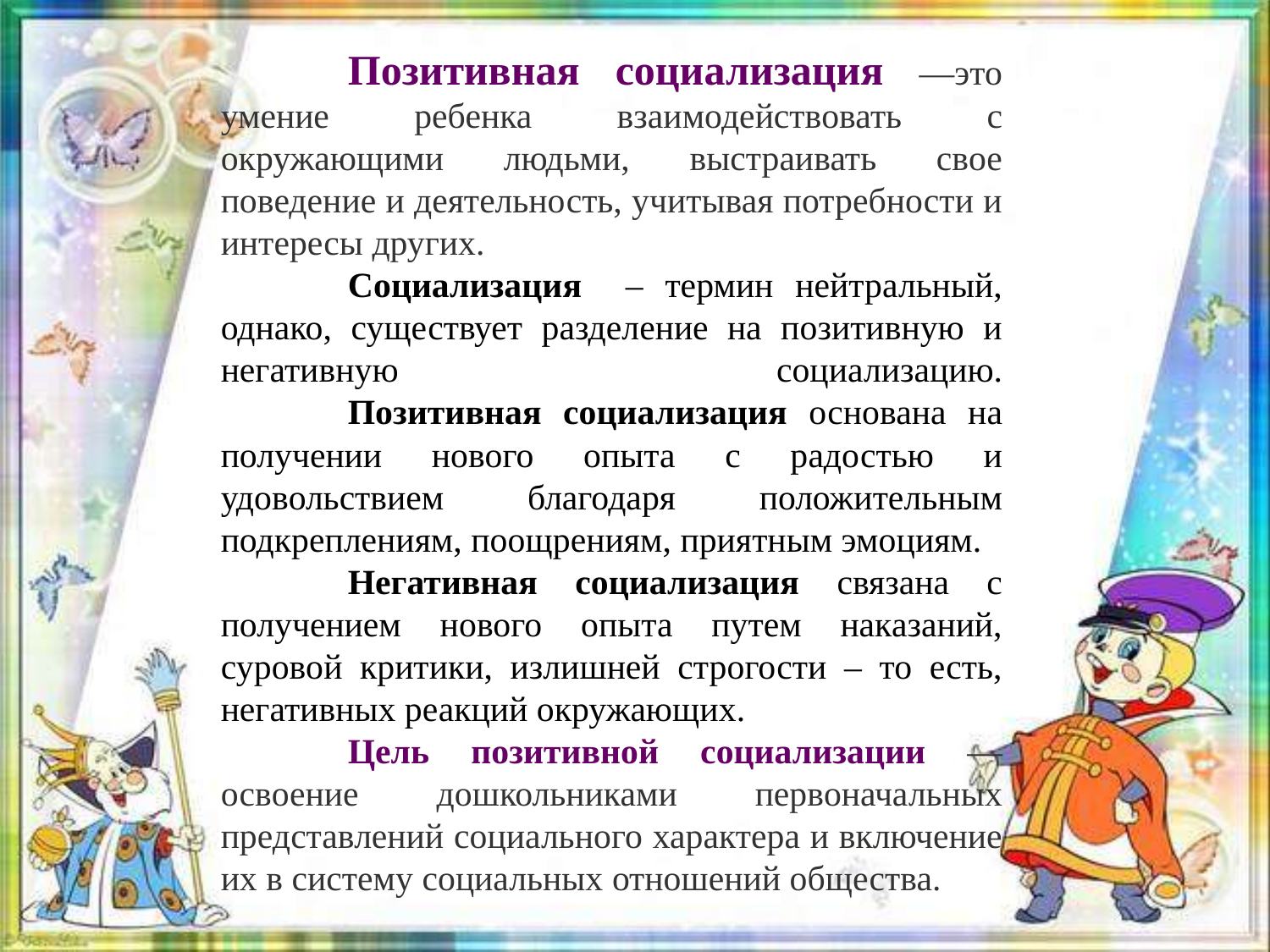

Позитивная социализация —это умение ребенка взаимодействовать с окружающими людьми, выстраивать свое поведение и деятельность, учитывая потребности и интересы других.
	Социализация  – термин нейтральный, однако, существует разделение на позитивную и негативную социализацию.
	Позитивная социализация основана на получении нового опыта с радостью и удовольствием благодаря положительным подкреплениям, поощрениям, приятным эмоциям.
	Негативная социализация связана с получением нового опыта путем наказаний, суровой критики, излишней строгости – то есть, негативных реакций окружающих.
	Цель позитивной социализации — освоение дошкольниками первоначальных представлений социального характера и включение их в систему социальных отношений общества.